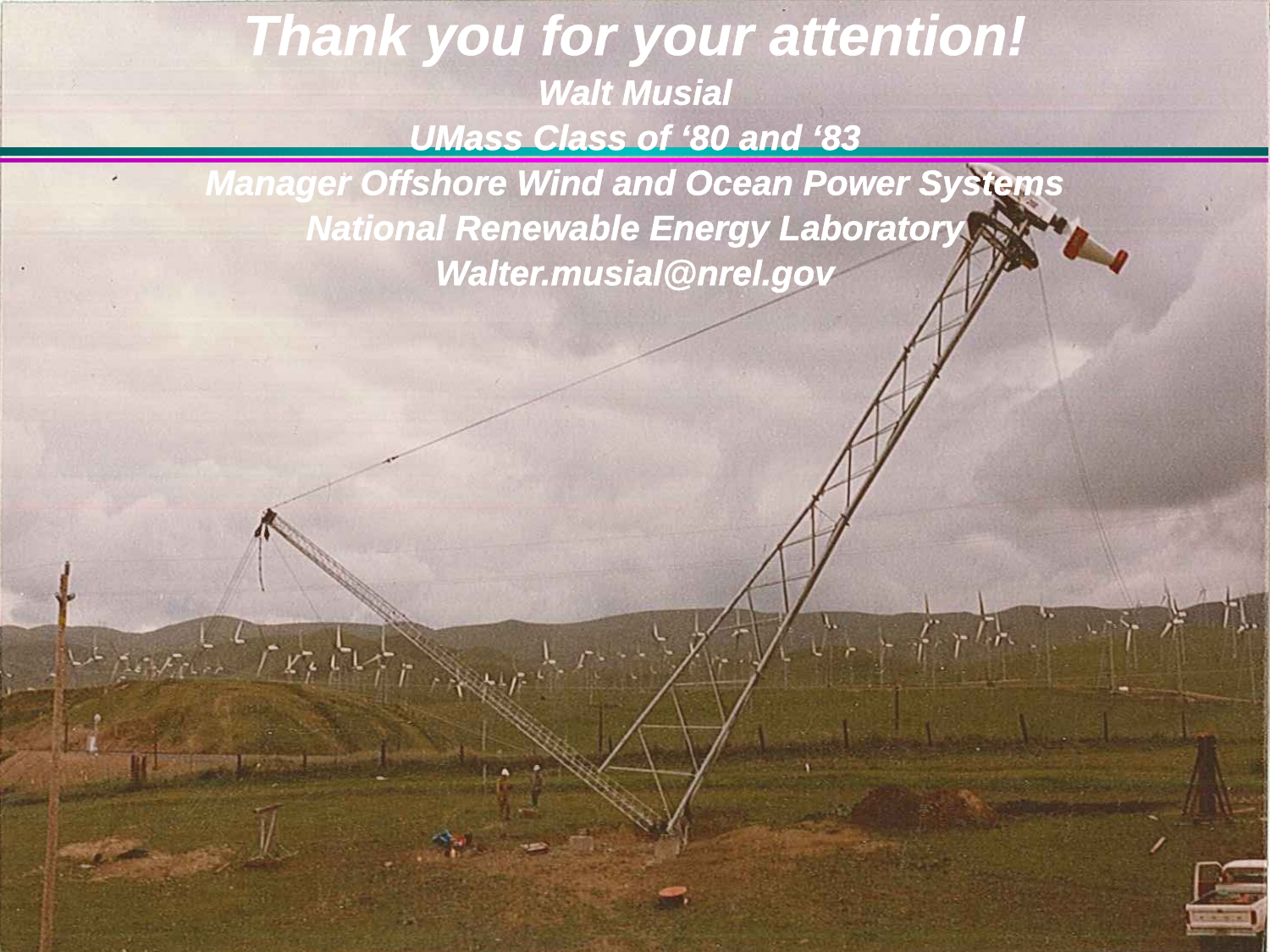

Thank you for your attention!
Walt Musial
UMass Class of ‘80 and ‘83
Manager Offshore Wind and Ocean Power Systems
National Renewable Energy Laboratory
Walter.musial@nrel.gov